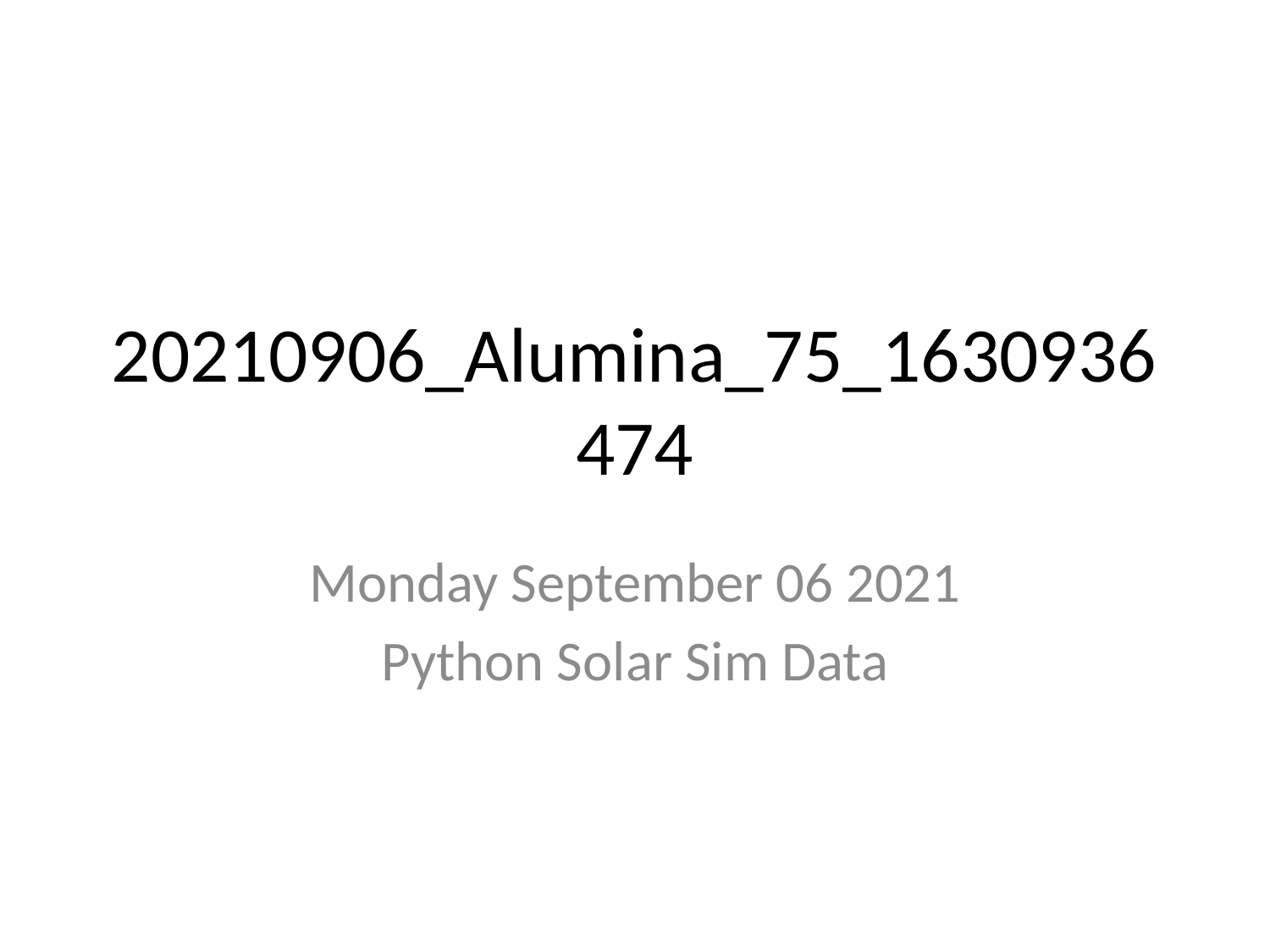

# 20210906_Alumina_75_1630936474
Monday September 06 2021
Python Solar Sim Data